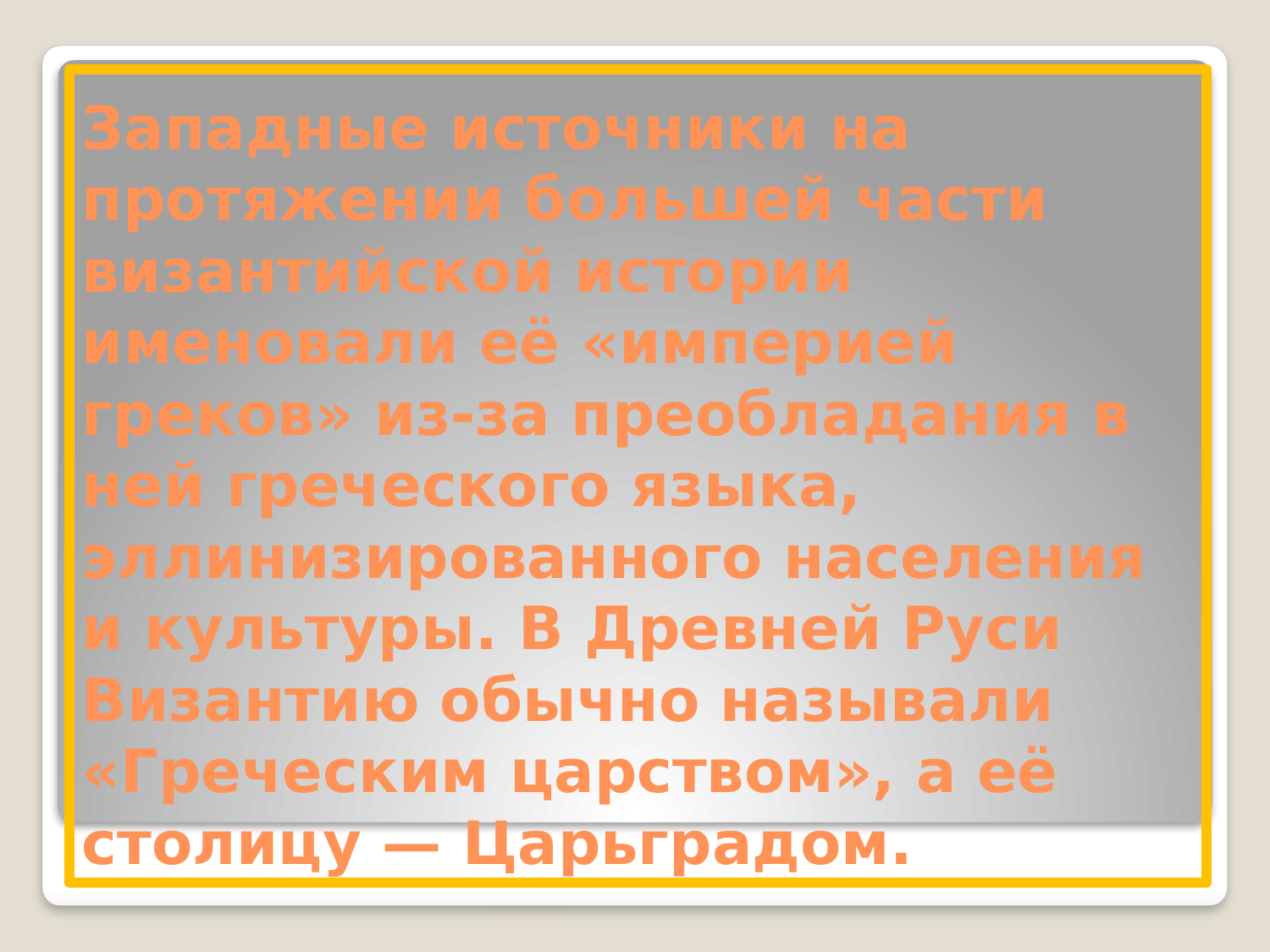

# Западные источники на протяжении большей части византийской истории именовали её «империей греков» из-за преобладания в ней греческого языка, эллинизированного населения и культуры. В Древней Руси Византию обычно называли «Греческим царством», а её столицу — Царьградом.